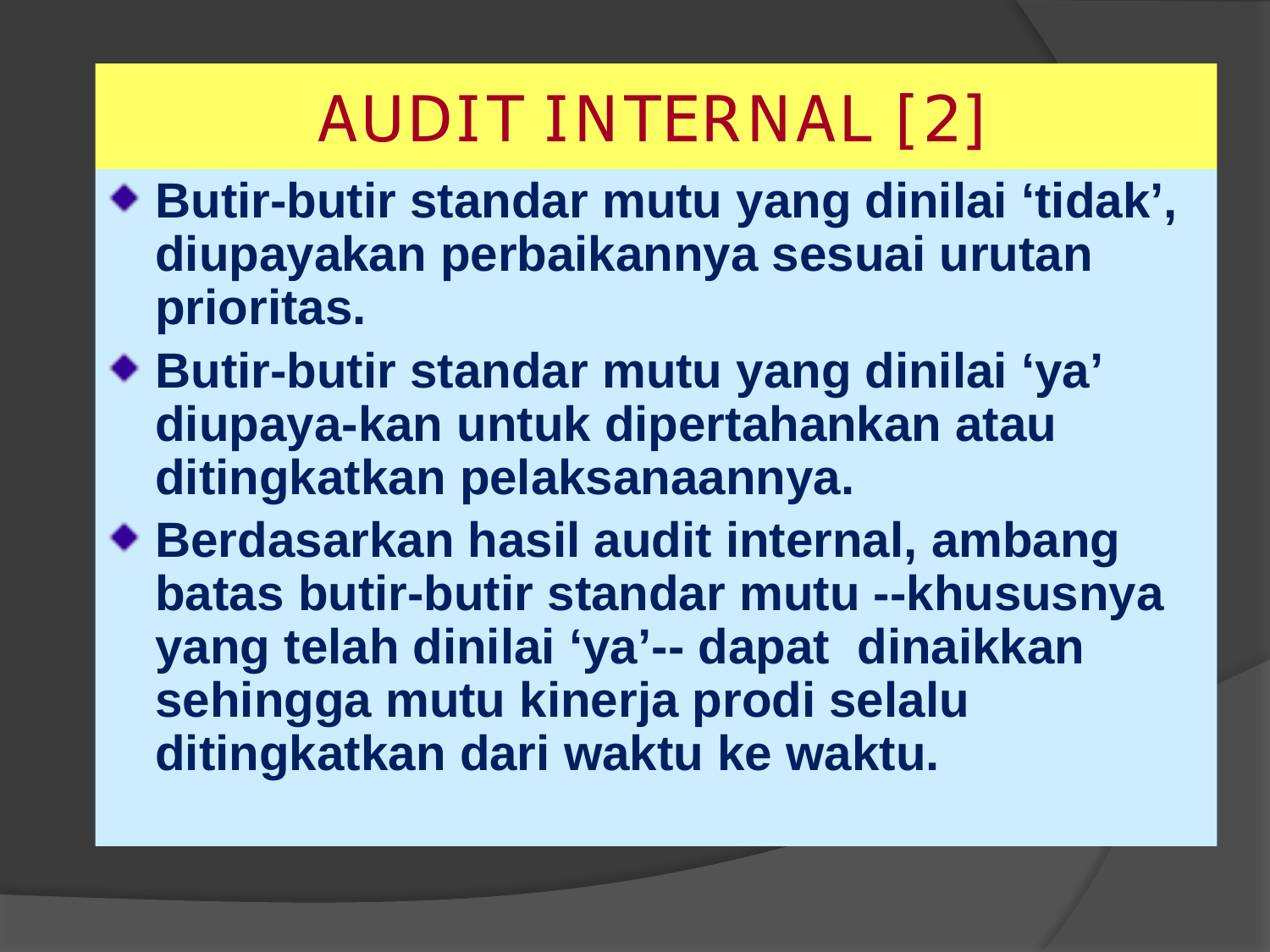

AUDIT INTERNAL [2]
Butir-butir standar mutu yang dinilai ‘tidak’, diupayakan perbaikannya sesuai urutan prioritas.
Butir-butir standar mutu yang dinilai ‘ya’ diupaya-kan untuk dipertahankan atau ditingkatkan pelaksanaannya.
Berdasarkan hasil audit internal, ambang batas butir-butir standar mutu --khususnya yang telah dinilai ‘ya’-- dapat  dinaikkan sehingga mutu kinerja prodi selalu ditingkatkan dari waktu ke waktu.